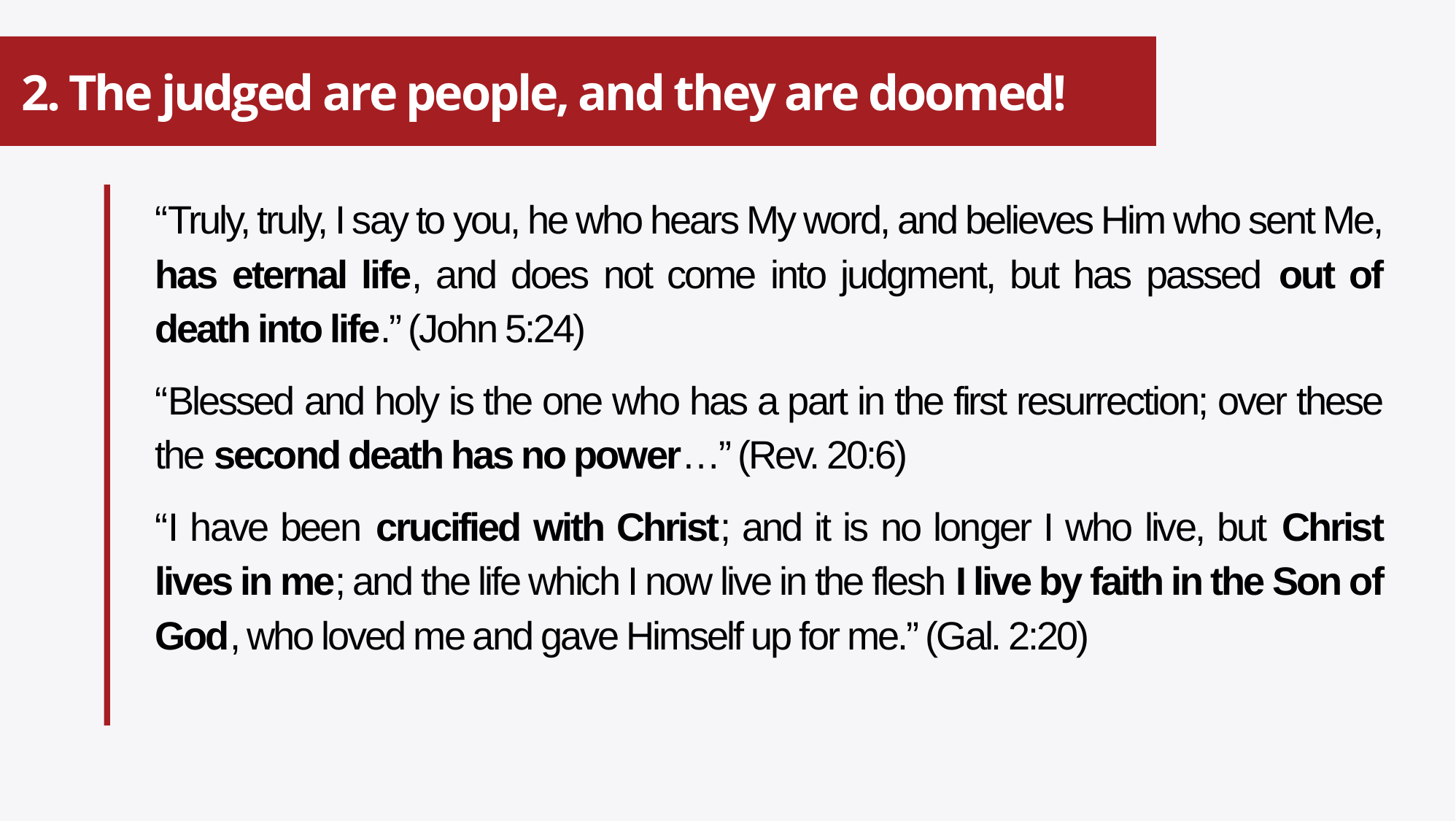

# 2. The judged are people, and they are doomed!
“Truly, truly, I say to you, he who hears My word, and believes Him who sent Me, has eternal life, and does not come into judgment, but has passed out of death into life.” (John 5:24)
“Blessed and holy is the one who has a part in the first resurrection; over these the second death has no power…” (Rev. 20:6)
“I have been crucified with Christ; and it is no longer I who live, but Christ lives in me; and the life which I now live in the flesh I live by faith in the Son of God, who loved me and gave Himself up for me.” (Gal. 2:20)